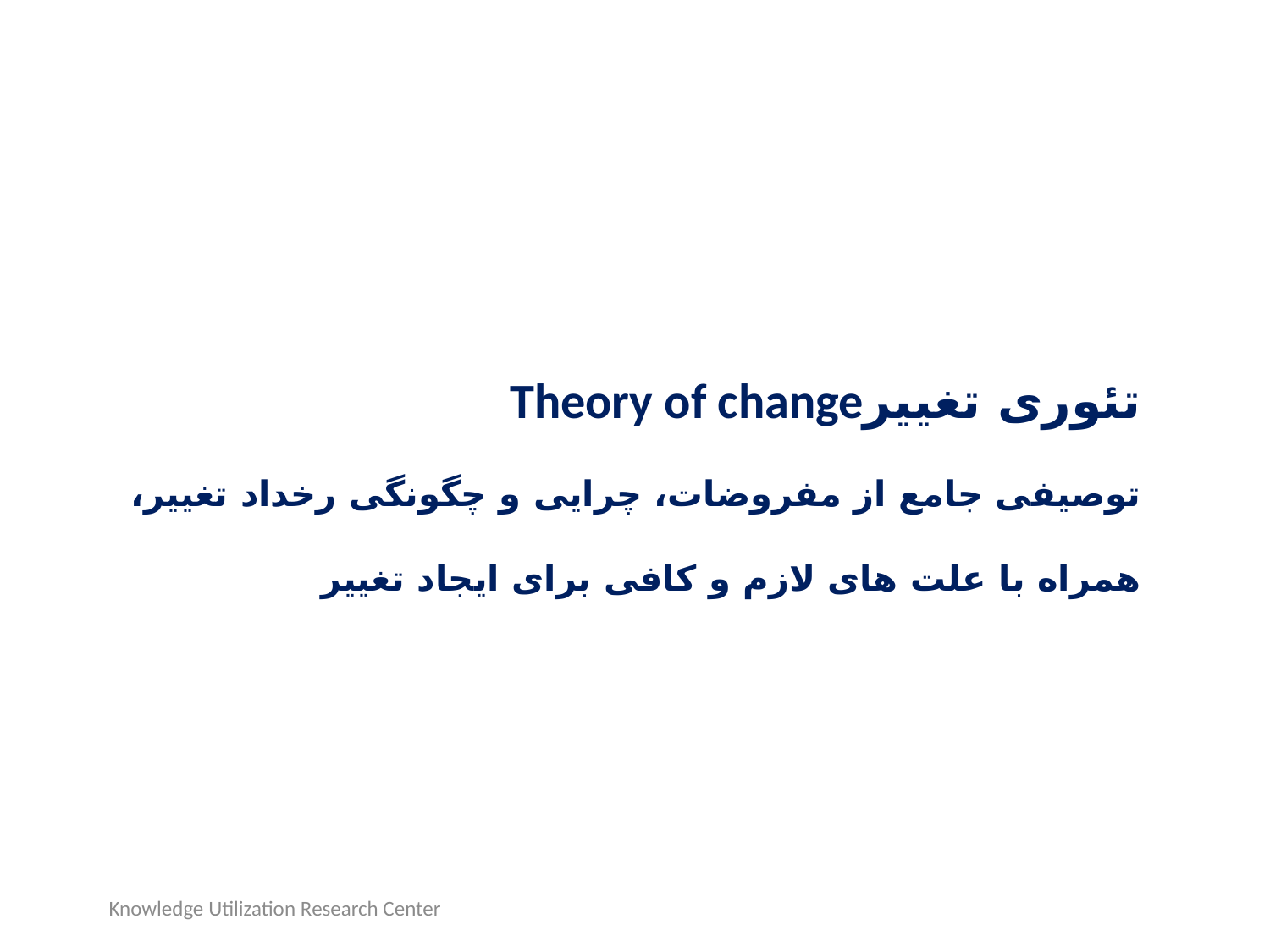

# تئوری تغییرTheory of change توصیفی جامع از مفروضات، چرایی و چگونگی رخداد تغییر، همراه با علت های لازم و کافی برای ایجاد تغییر

Knowledge Utilization Research Center